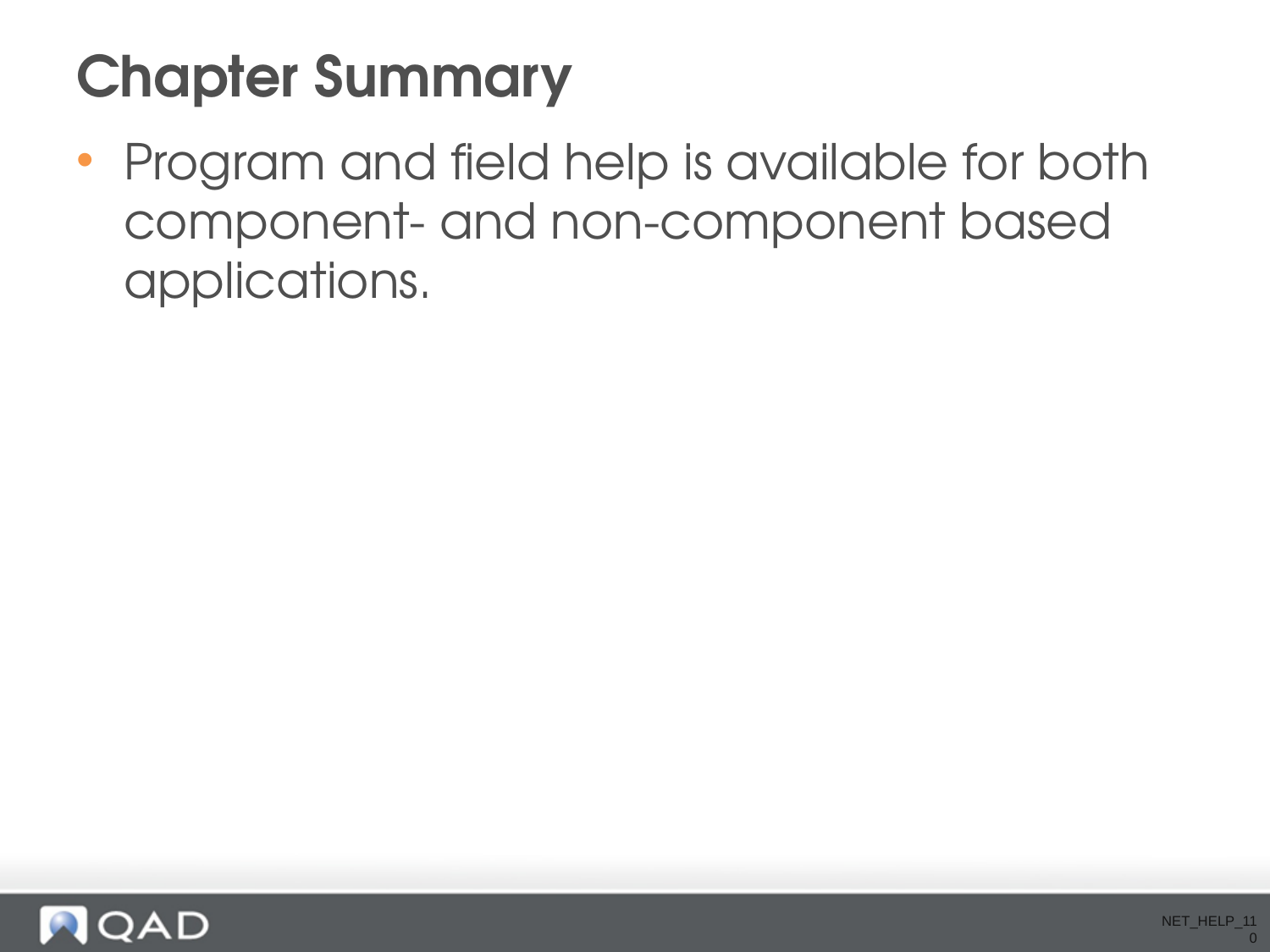

# Chapter Summary
Program and field help is available for both component- and non-component based applications.
NET_HELP_110